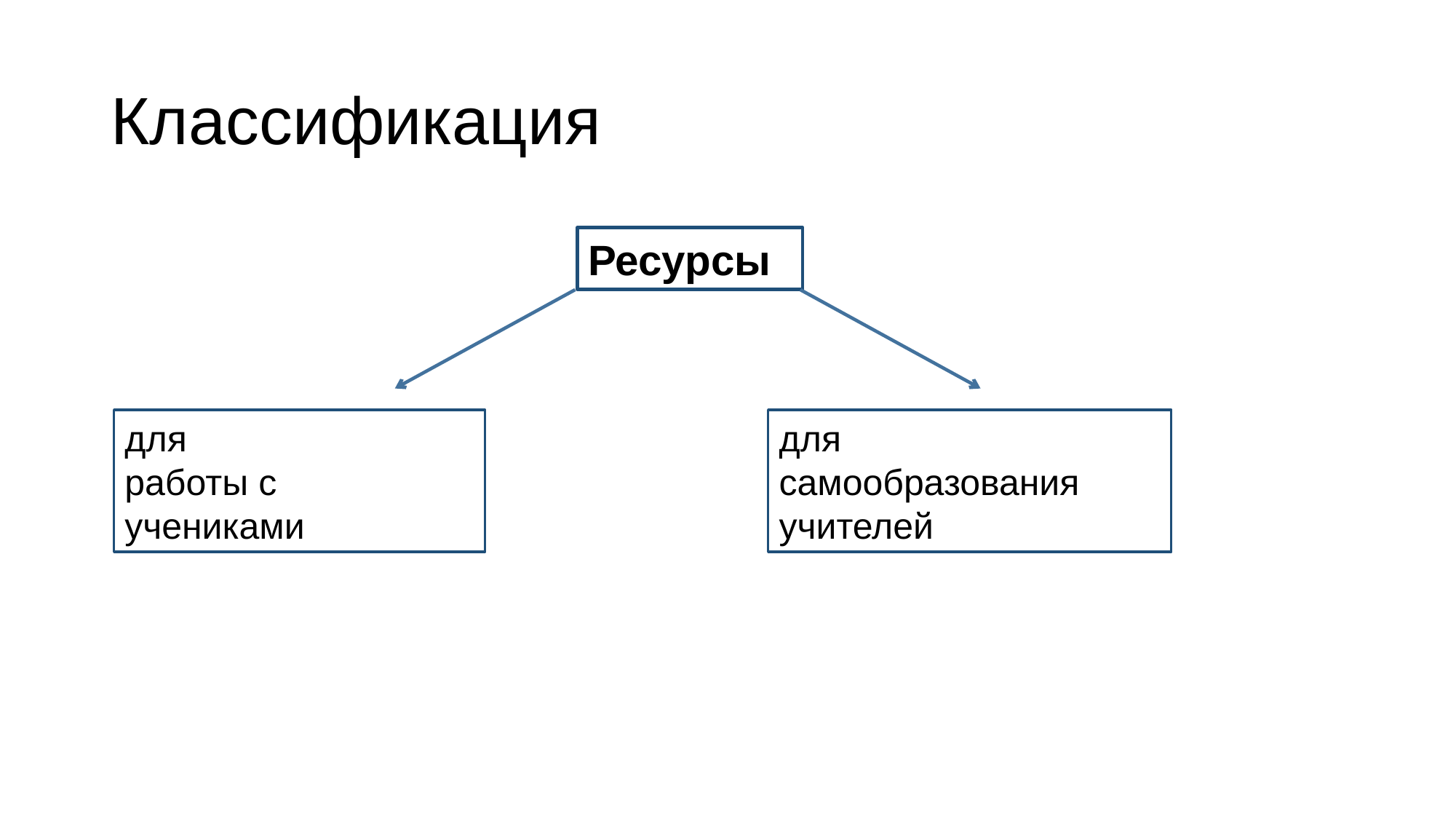

# Классификация

Ресурсы
для
самообразования  учителей
для
работы с
учениками